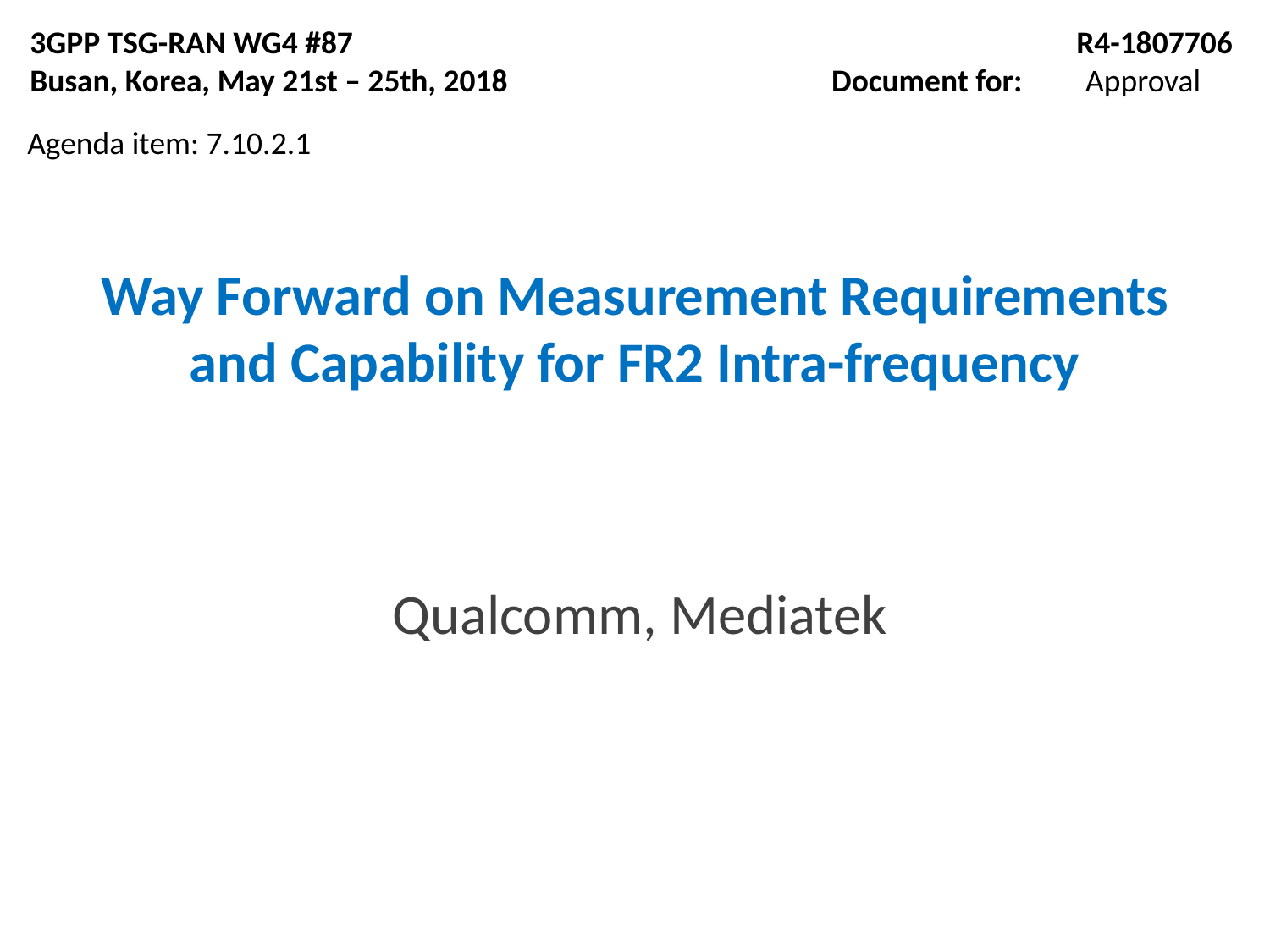

3GPP TSG-RAN WG4 #87
Busan, Korea, May 21st – 25th, 2018
R4-1807706
Document for:	Approval
Agenda item: 7.10.2.1
# Way Forward on Measurement Requirements and Capability for FR2 Intra-frequency
Qualcomm, Mediatek